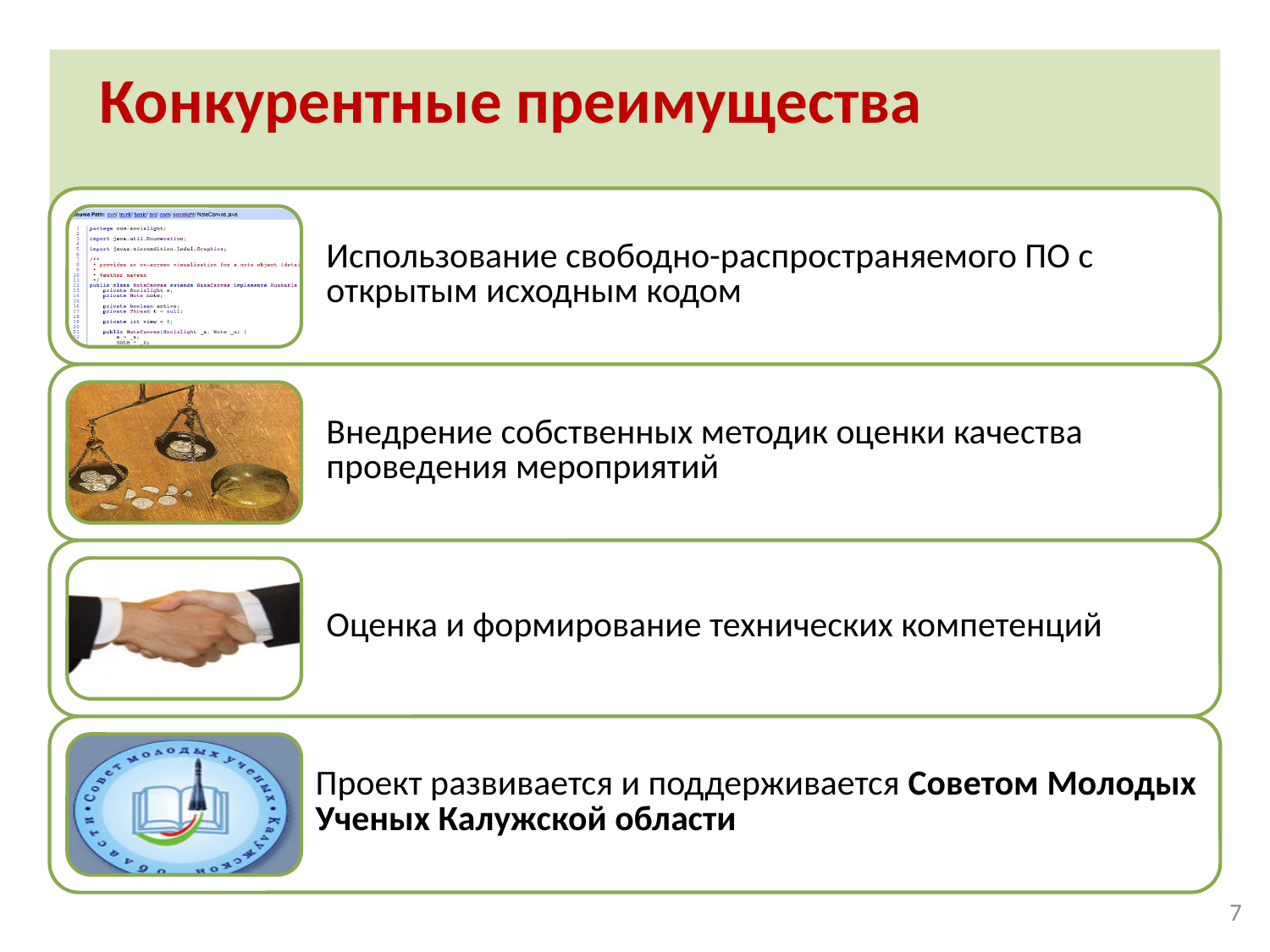

# Конкурентные преимущества
Использование свободно-распространяемого ПО с открытым исходным кодом
Внедрение собственных методик оценки качества проведения мероприятий
Оценка и формирование технических компетенций
Проект развивается и поддерживается Советом Молодых Ученых Калужской области
7